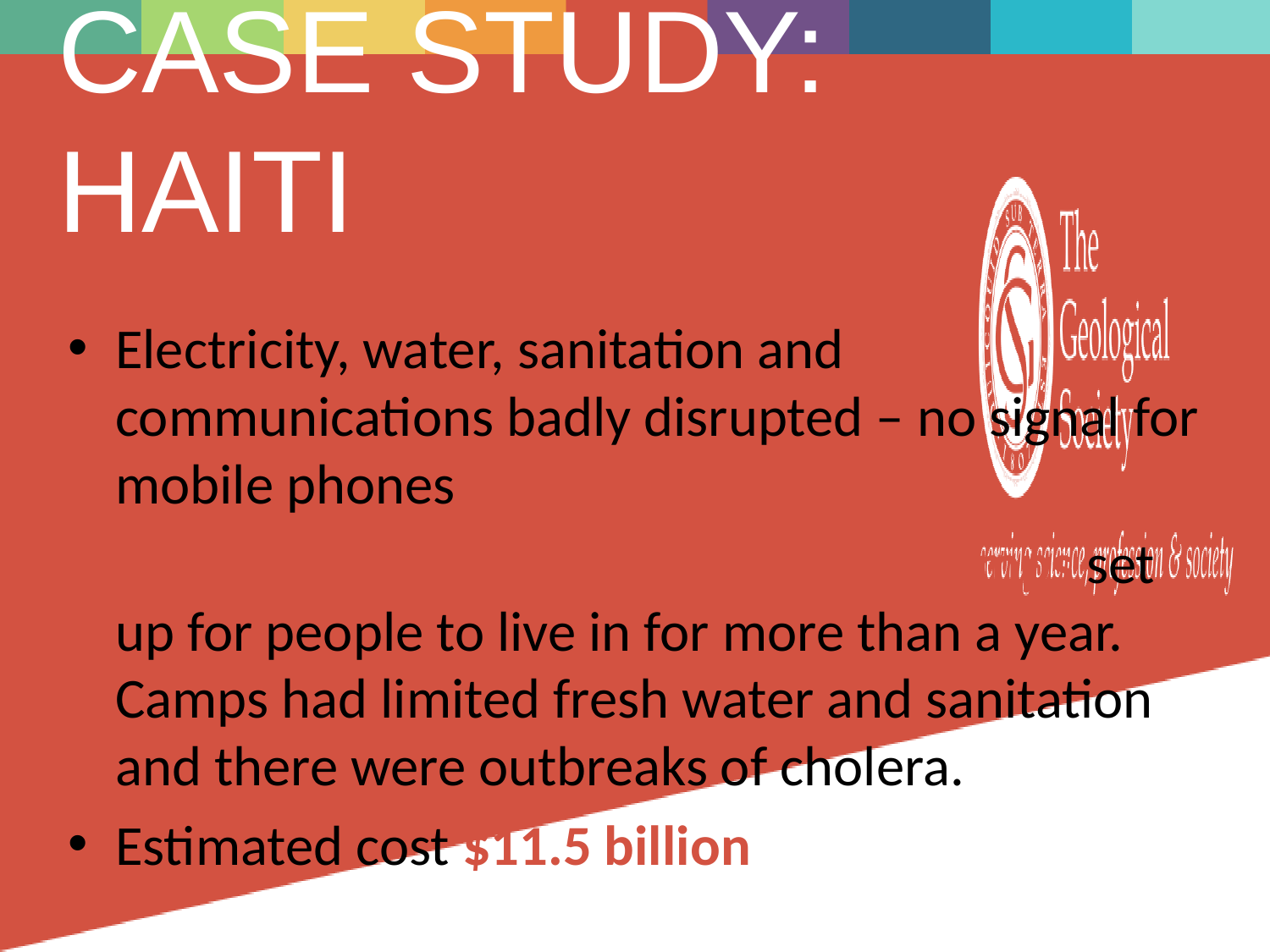

CASE STUDY: HAITI
Electricity, water, sanitation and communications badly disrupted – no signal for mobile phones
1.5 million made homeless – 1100 camps set up for people to live in for more than a year. Camps had limited fresh water and sanitation and there were outbreaks of cholera.
Estimated cost $11.5 billion